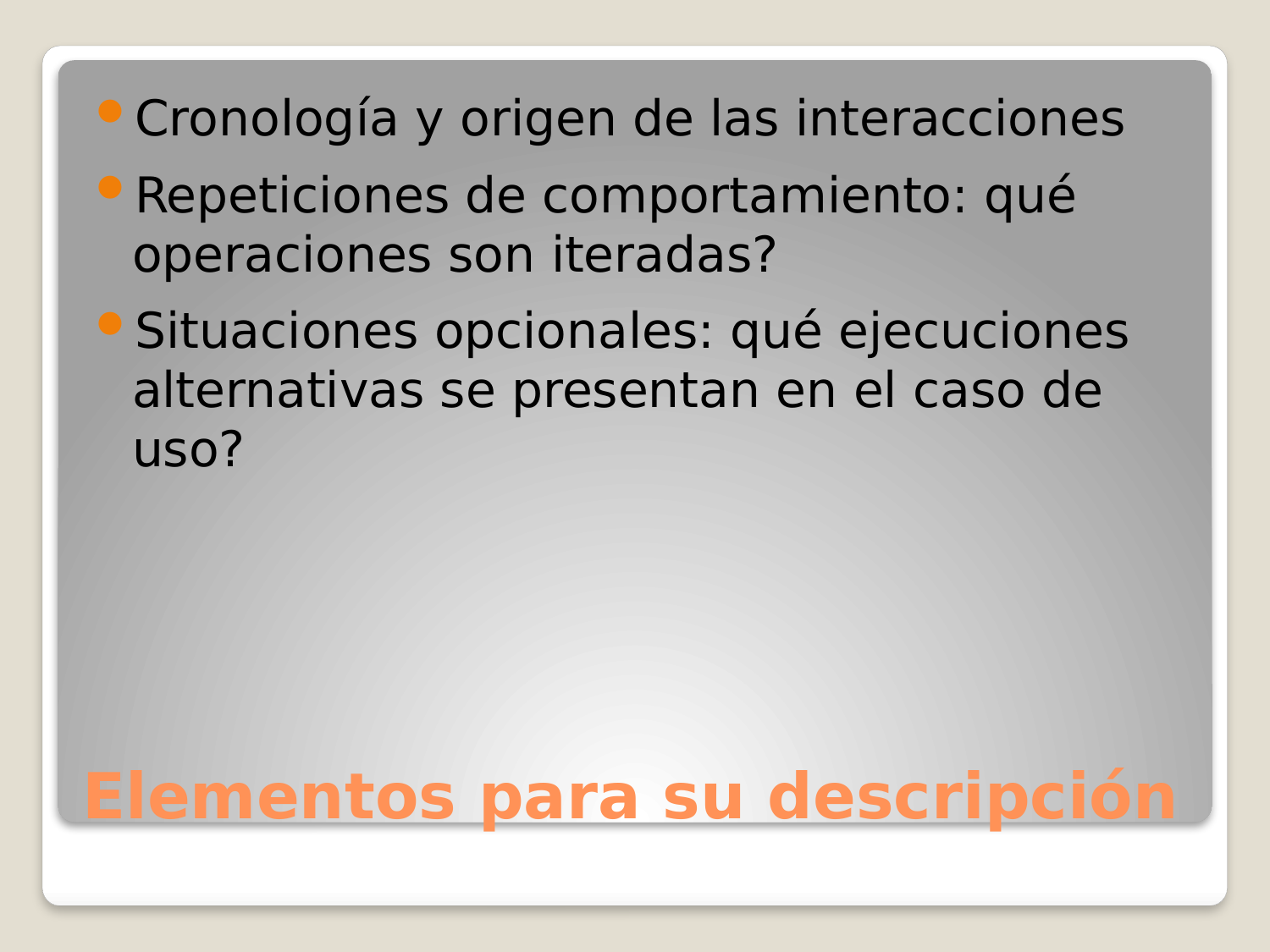

Cronología y origen de las interacciones
Repeticiones de comportamiento: qué operaciones son iteradas?
Situaciones opcionales: qué ejecuciones alternativas se presentan en el caso de uso?
# Elementos para su descripción